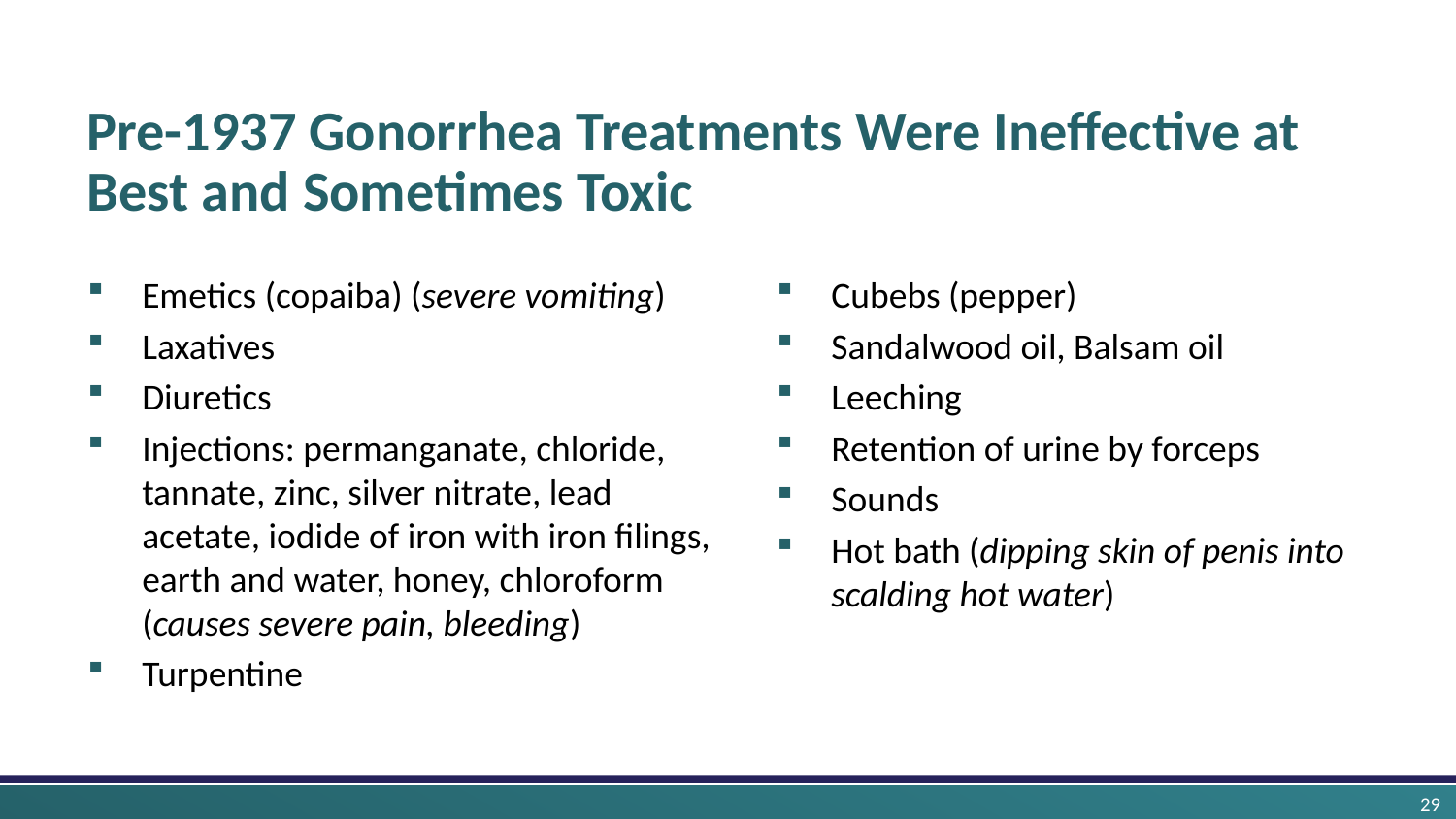

# Pre-1937 Gonorrhea Treatments Were Ineffective at Best and Sometimes Toxic
Emetics (copaiba) (severe vomiting)
Laxatives
Diuretics
Injections: permanganate, chloride, tannate, zinc, silver nitrate, lead acetate, iodide of iron with iron filings, earth and water, honey, chloroform (causes severe pain, bleeding)
Turpentine
Cubebs (pepper)
Sandalwood oil, Balsam oil
Leeching
Retention of urine by forceps
Sounds
Hot bath (dipping skin of penis into scalding hot water)

29